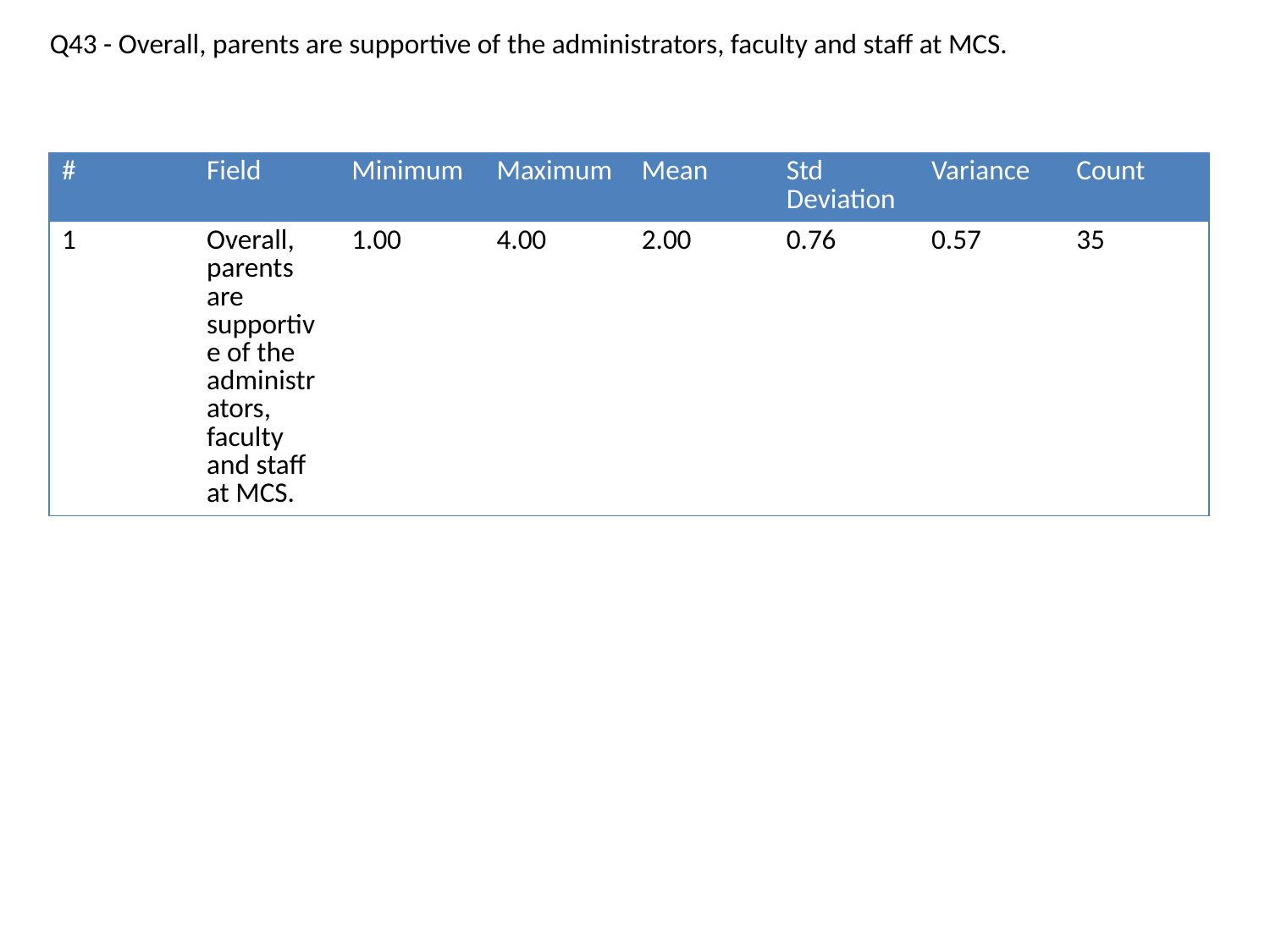

Q43 - Overall, parents are supportive of the administrators, faculty and staff at MCS.
| # | Field | Minimum | Maximum | Mean | Std Deviation | Variance | Count |
| --- | --- | --- | --- | --- | --- | --- | --- |
| 1 | Overall, parents are supportive of the administrators, faculty and staff at MCS. | 1.00 | 4.00 | 2.00 | 0.76 | 0.57 | 35 |